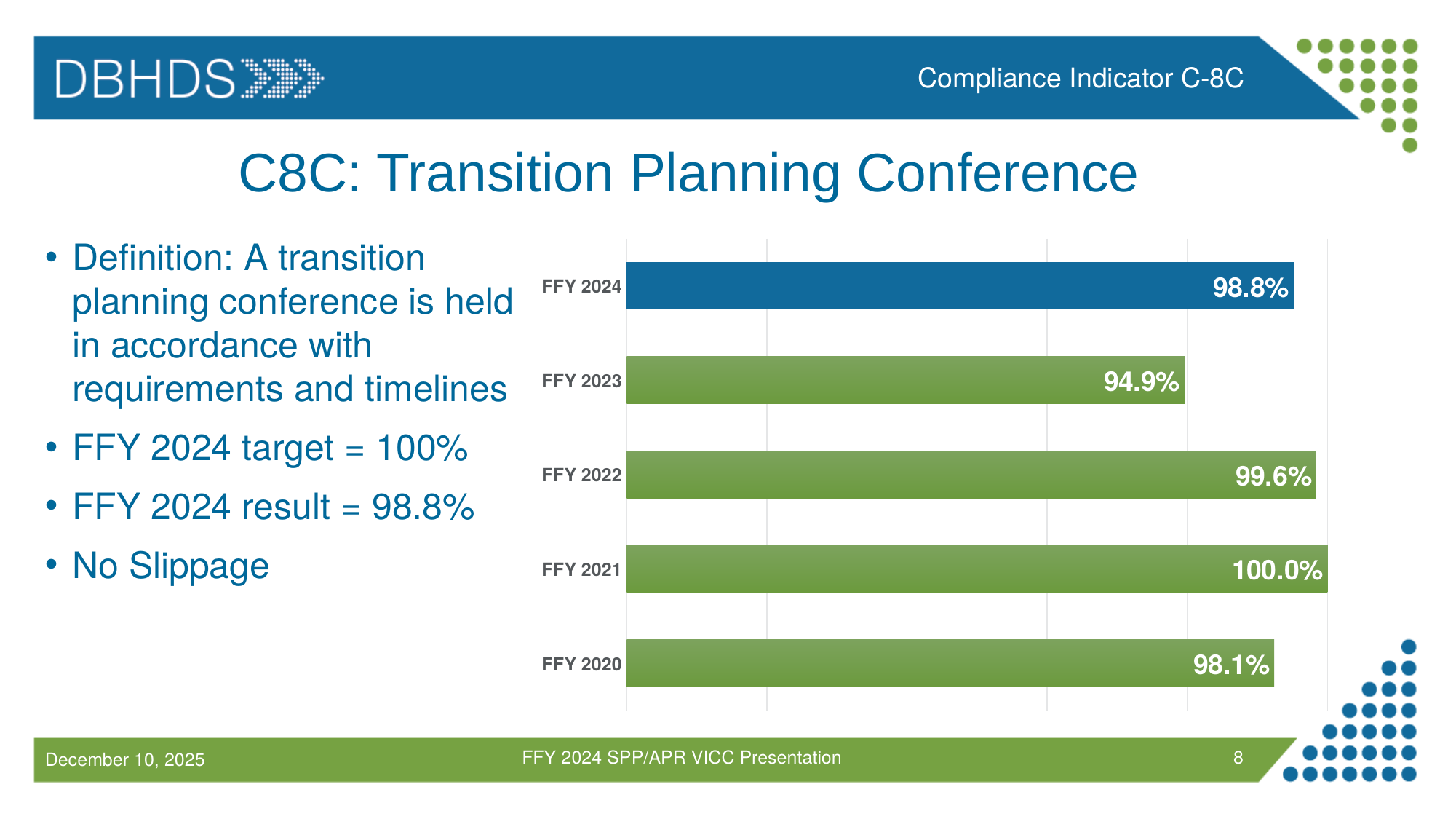

Compliance Indicator C-8C
# C8C: Transition Planning Conference

### Chart

| Category | State Result |
|---|---|
| FFY 2020 | 0.981 |
| FFY 2021 | 1.0 |
| FFY 2022 | 0.996 |
| FFY 2023 | 0.949 |
| FFY 2024 | 0.9879 |
Definition: A transition planning conference is held in accordance with requirements and timelines
FFY 2024 target = 100%
FFY 2024 result = 98.8%
No Slippage

FFY 2024 SPP/APR VICC Presentation
8
December 10, 2025